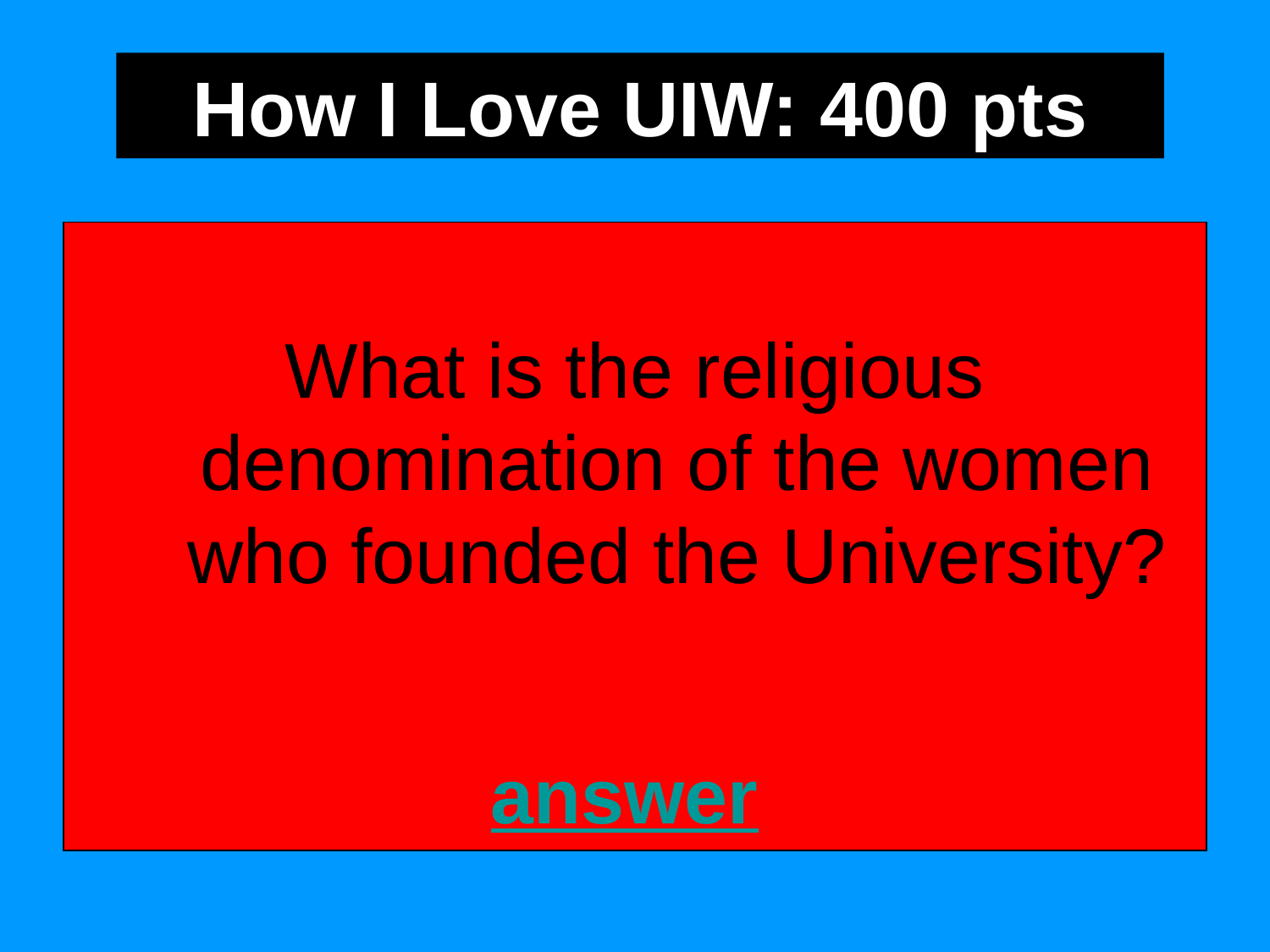

How I Love UIW: 400 pts

What is the religious denomination of the women who founded the University?
answer